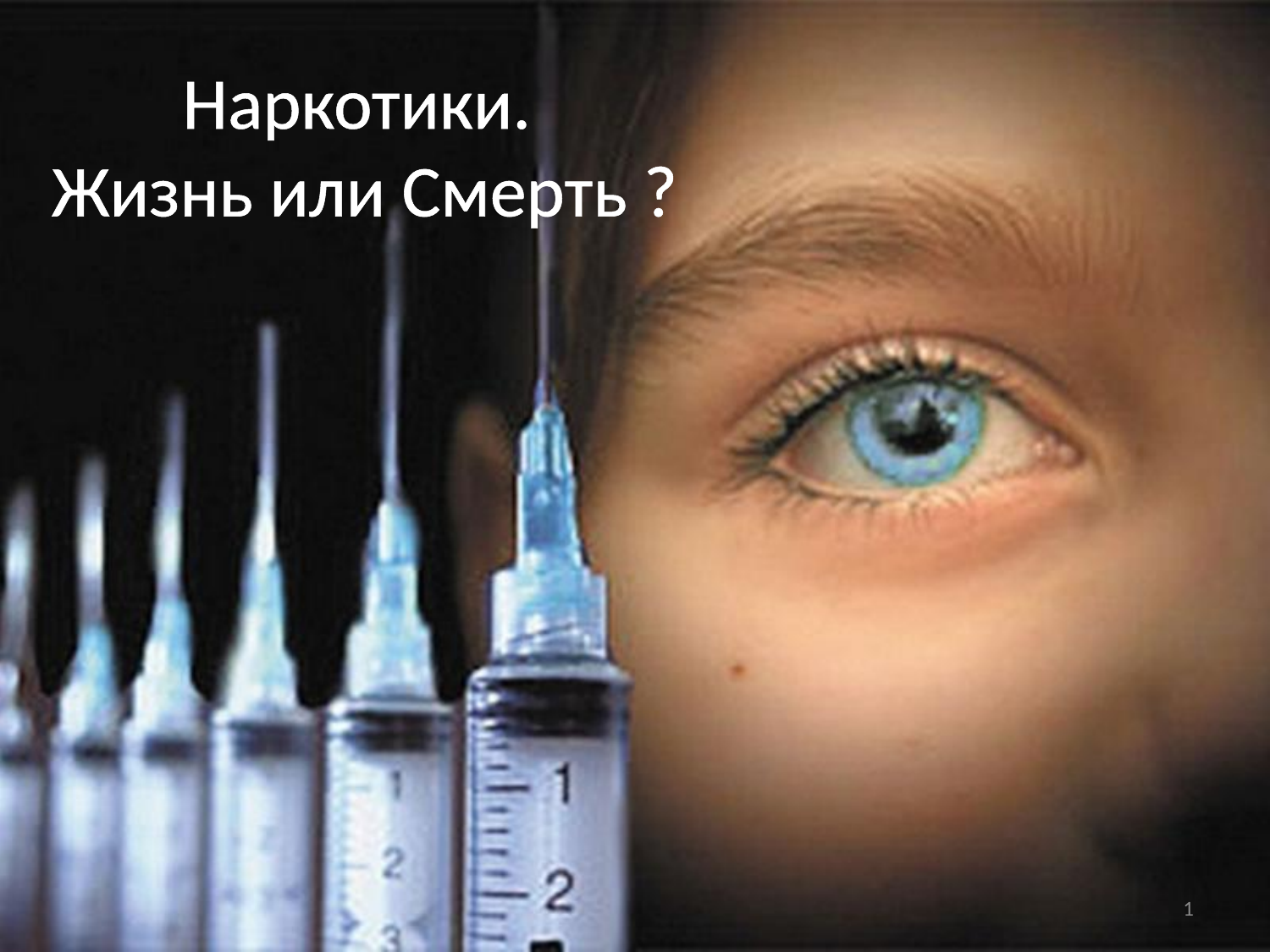

# Наркотики. Жизнь или Смерть ?
1